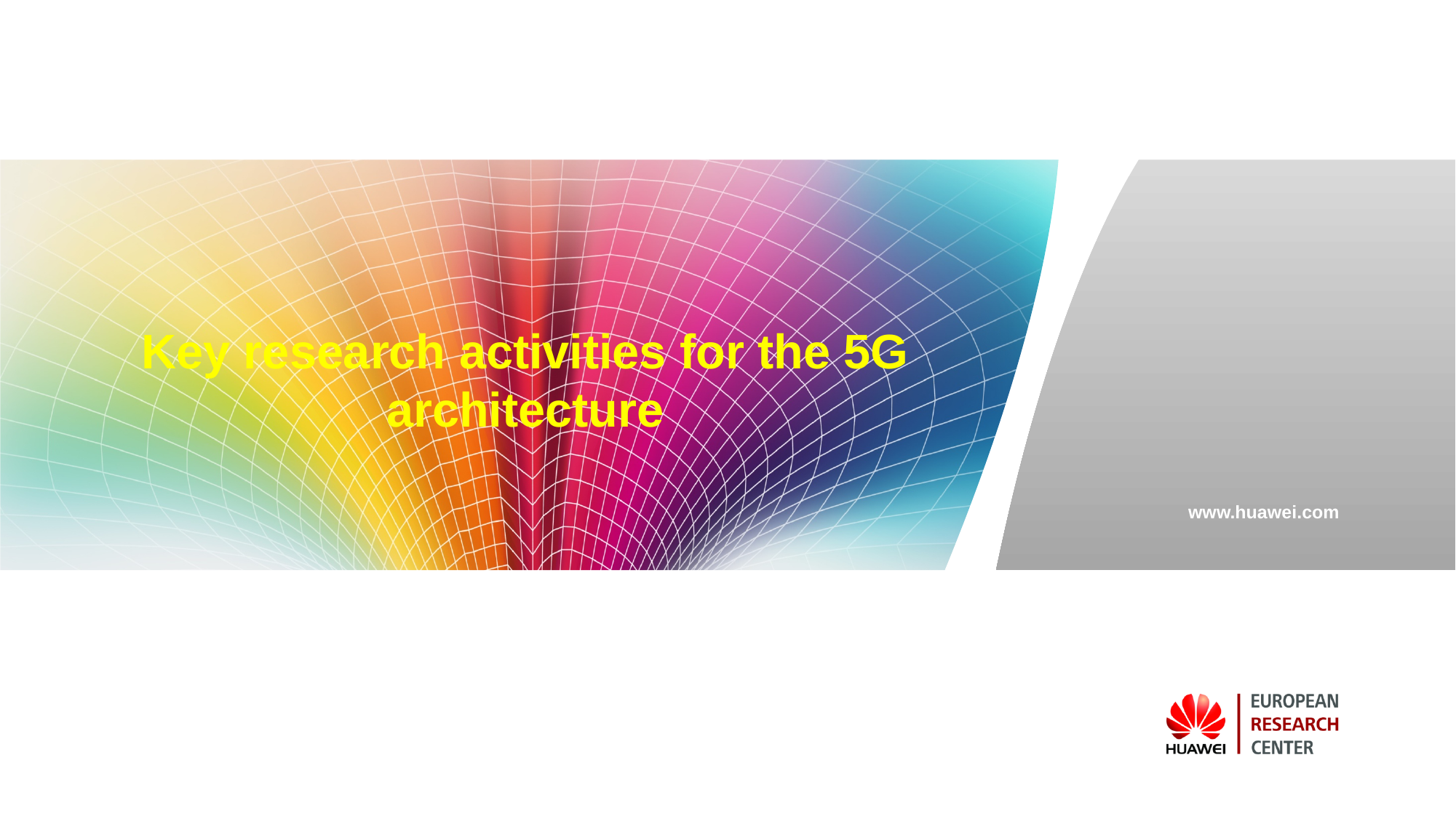

# Key research activities for the 5G architecture

Dr. Alexandros Kaloxylos